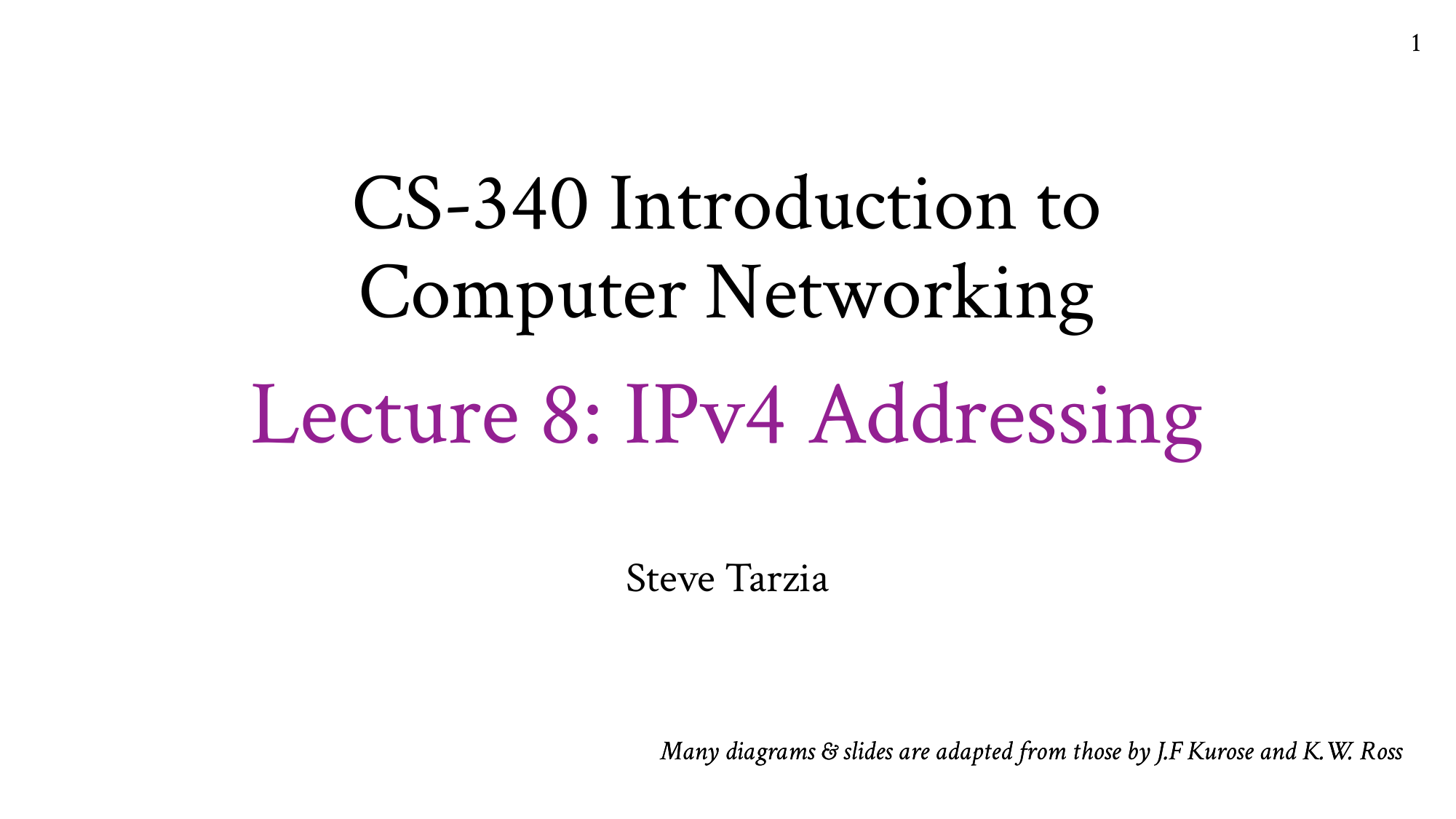

# CS-340 Introduction to Computer Networking Lecture 8: IPv4 Addressing
Steve Tarzia
Many diagrams & slides are adapted from those by J.F Kurose and K.W. Ross
Many diagrams & slides are adapted from those by J.F Kurose and K.W. Ross